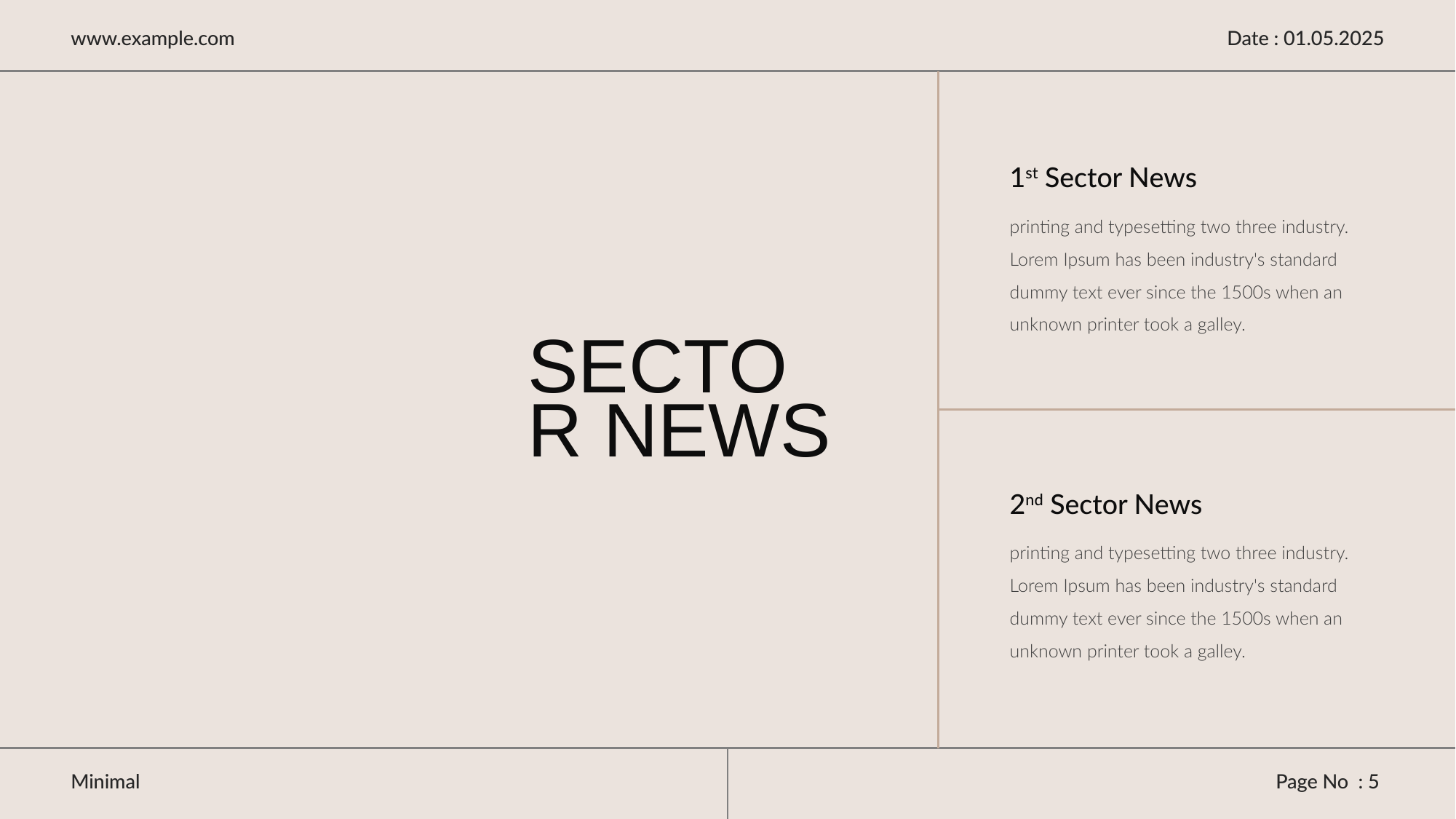

1st Sector News
printing and typesetting two three industry. Lorem Ipsum has been industry's standard dummy text ever since the 1500s when an unknown printer took a galley.
SECTOR NEWS

2nd Sector News
printing and typesetting two three industry. Lorem Ipsum has been industry's standard dummy text ever since the 1500s when an unknown printer took a galley.